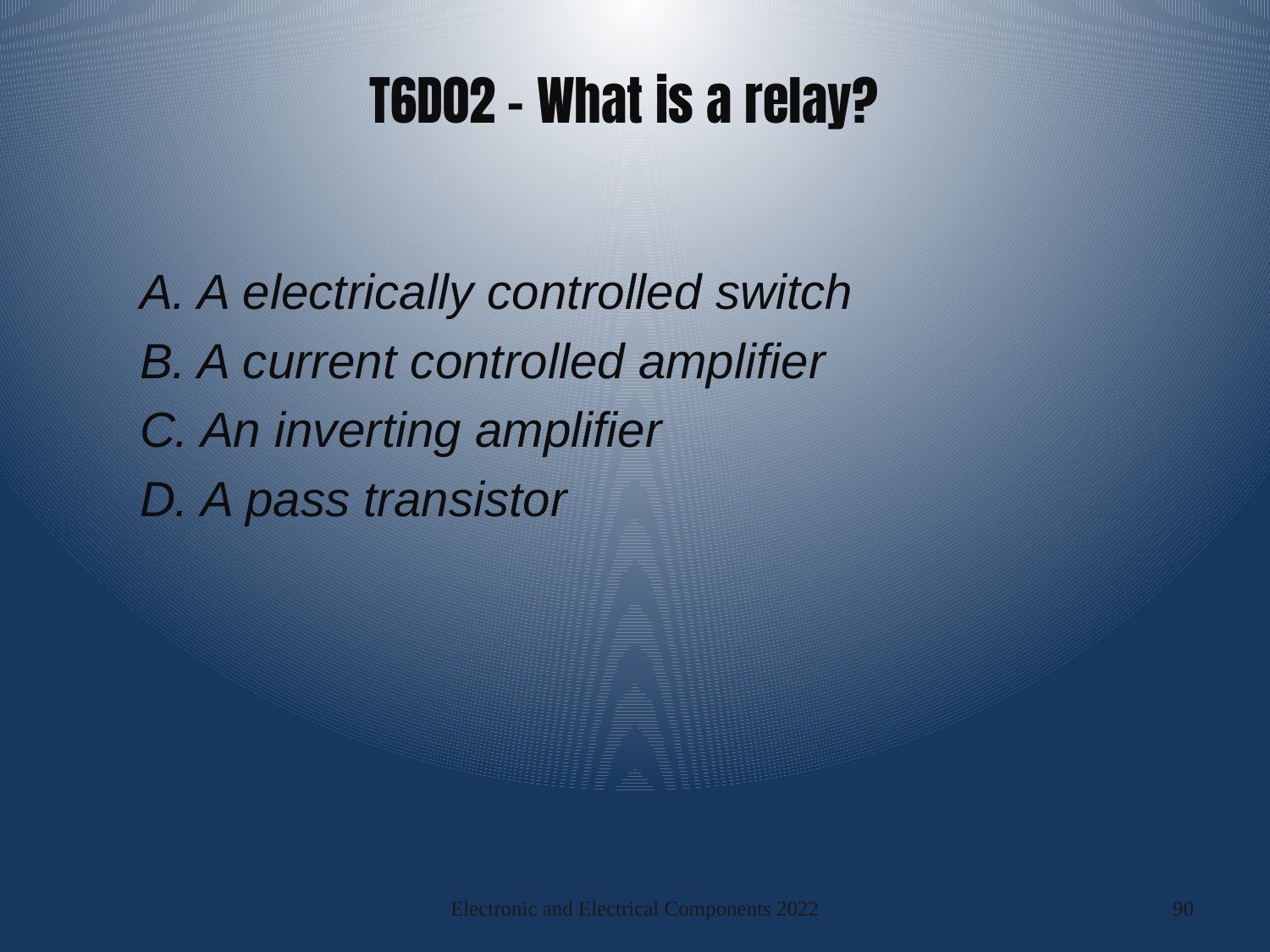

# T6D02 - What is a relay?
A. A electrically controlled switch
B. A current controlled amplifier
C. An inverting amplifier
D. A pass transistor

Electronic and Electrical Components 2022
90